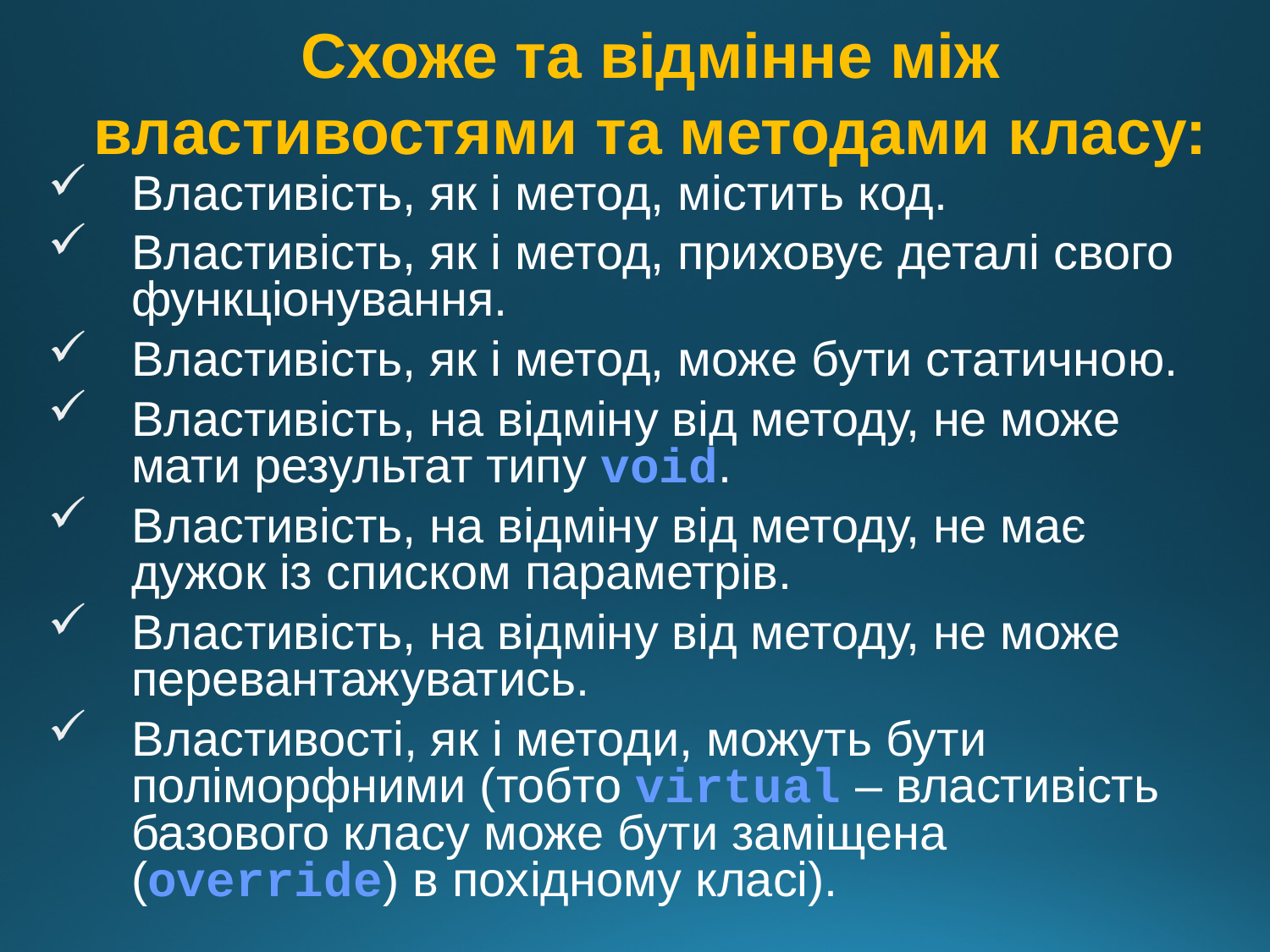

Схоже та відмінне між властивостями та методами класу:
Властивість, як і метод, містить код.
Властивість, як і метод, приховує деталі свого функціонування.
Властивість, як і метод, може бути статичною.
Властивість, на відміну від методу, не може мати результат типу void.
Властивість, на відміну від методу, не має дужок із списком параметрів.
Властивість, на відміну від методу, не може перевантажуватись.
Властивості, як і методи, можуть бути поліморфними (тобто virtual – властивість базового класу може бути заміщена (override) в похідному класі).